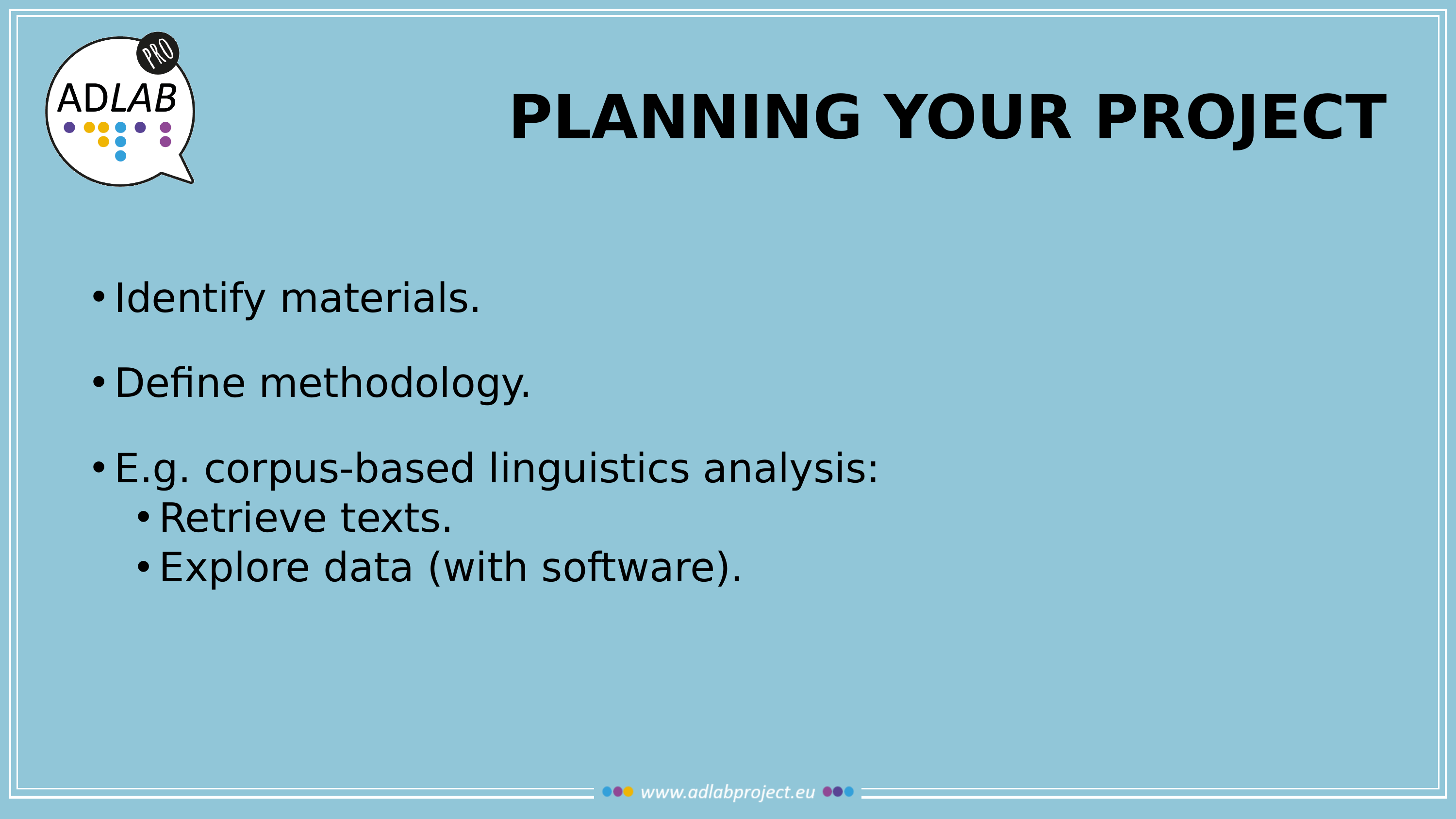

# Planning your project
Identify materials.
Define methodology.
E.g. corpus-based linguistics analysis:
Retrieve texts.
Explore data (with software).